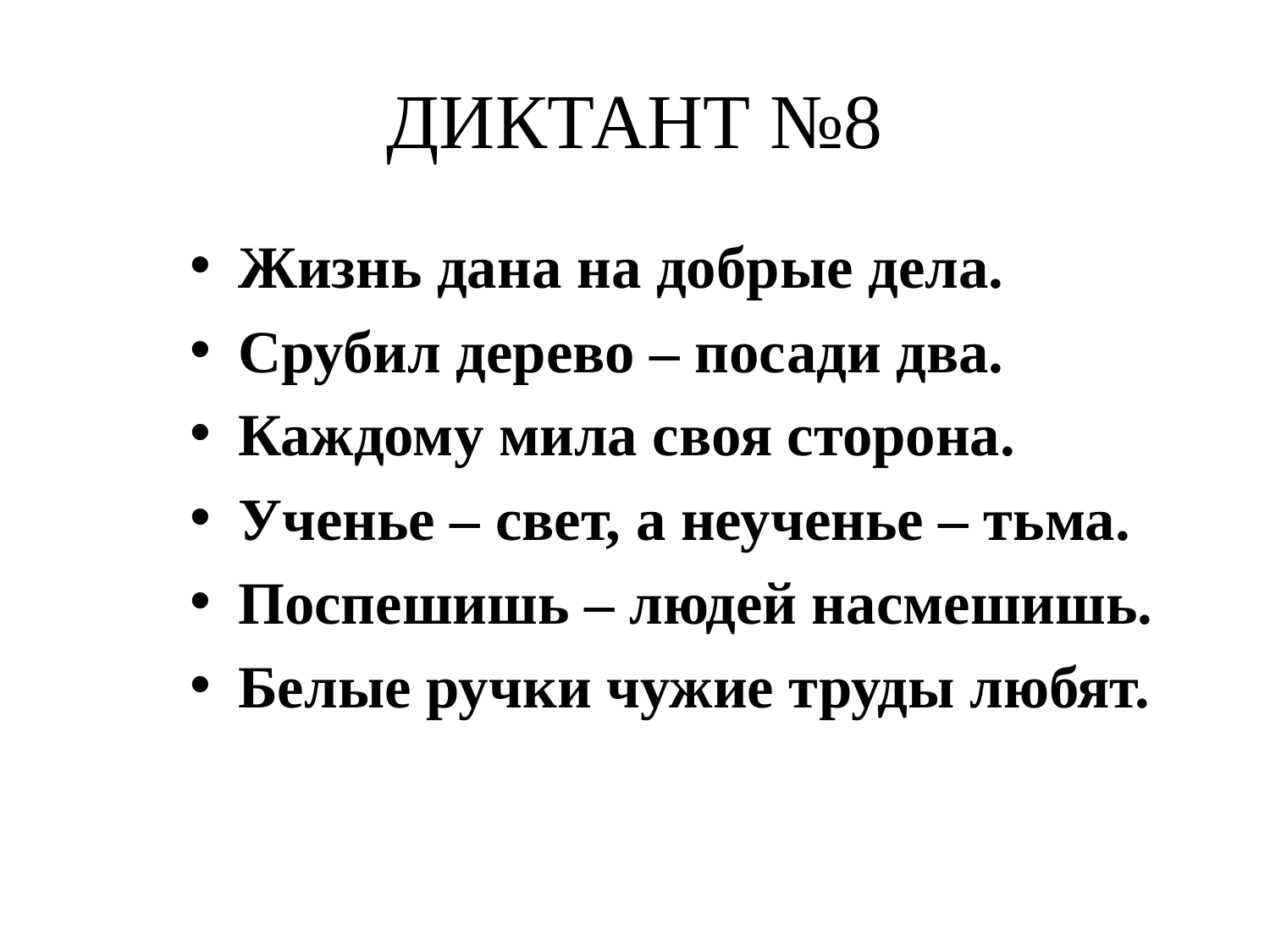

# ДИКТАНТ №8
Жизнь дана на добрые дела.
Срубил дерево – посади два.
Каждому мила своя сторона.
Ученье – свет, а неученье – тьма.
Поспешишь – людей насмешишь.
Белые ручки чужие труды любят.